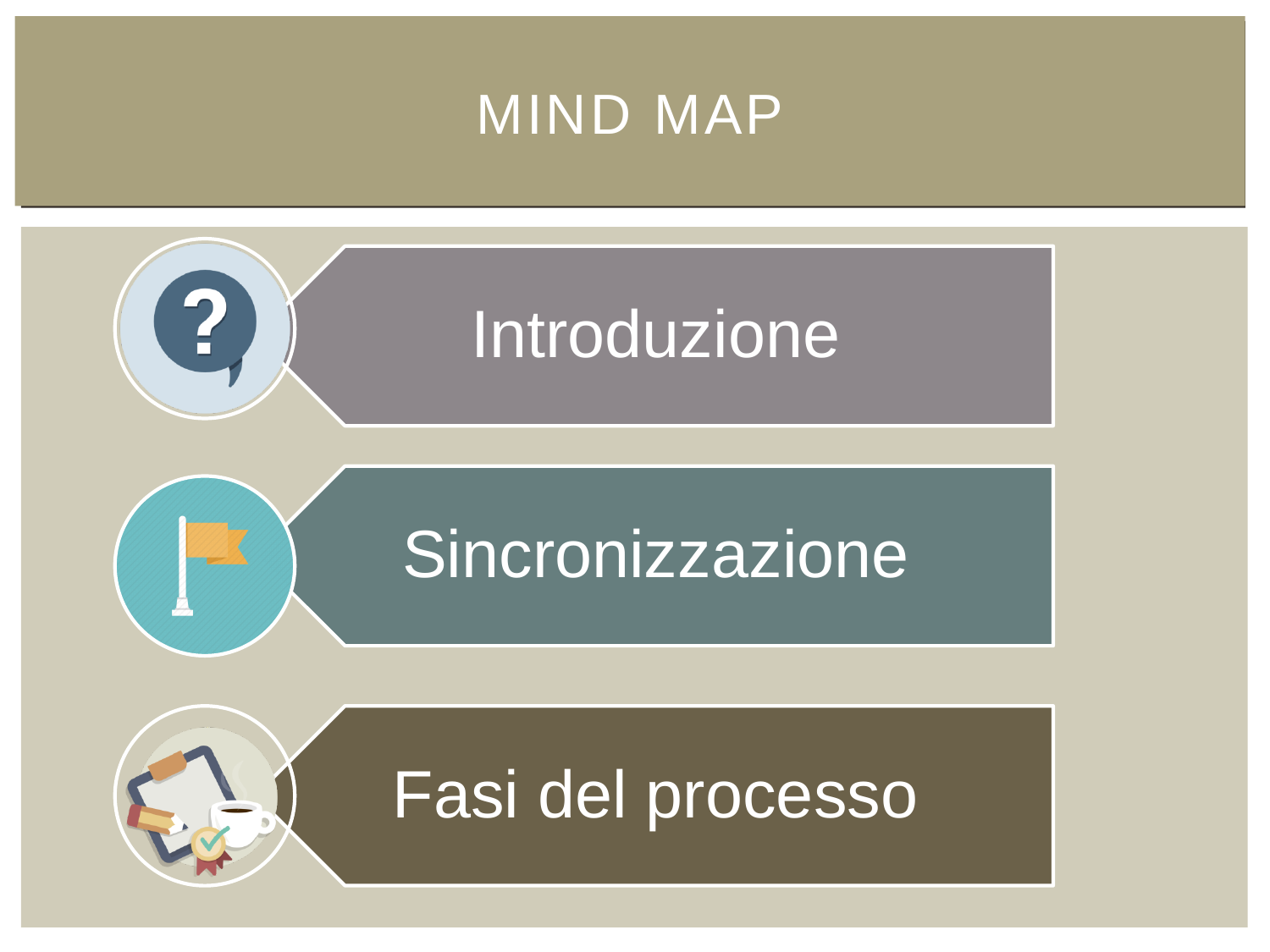

# MIND MAP
Introduzione
Sincronizzazione
Fasi del processo